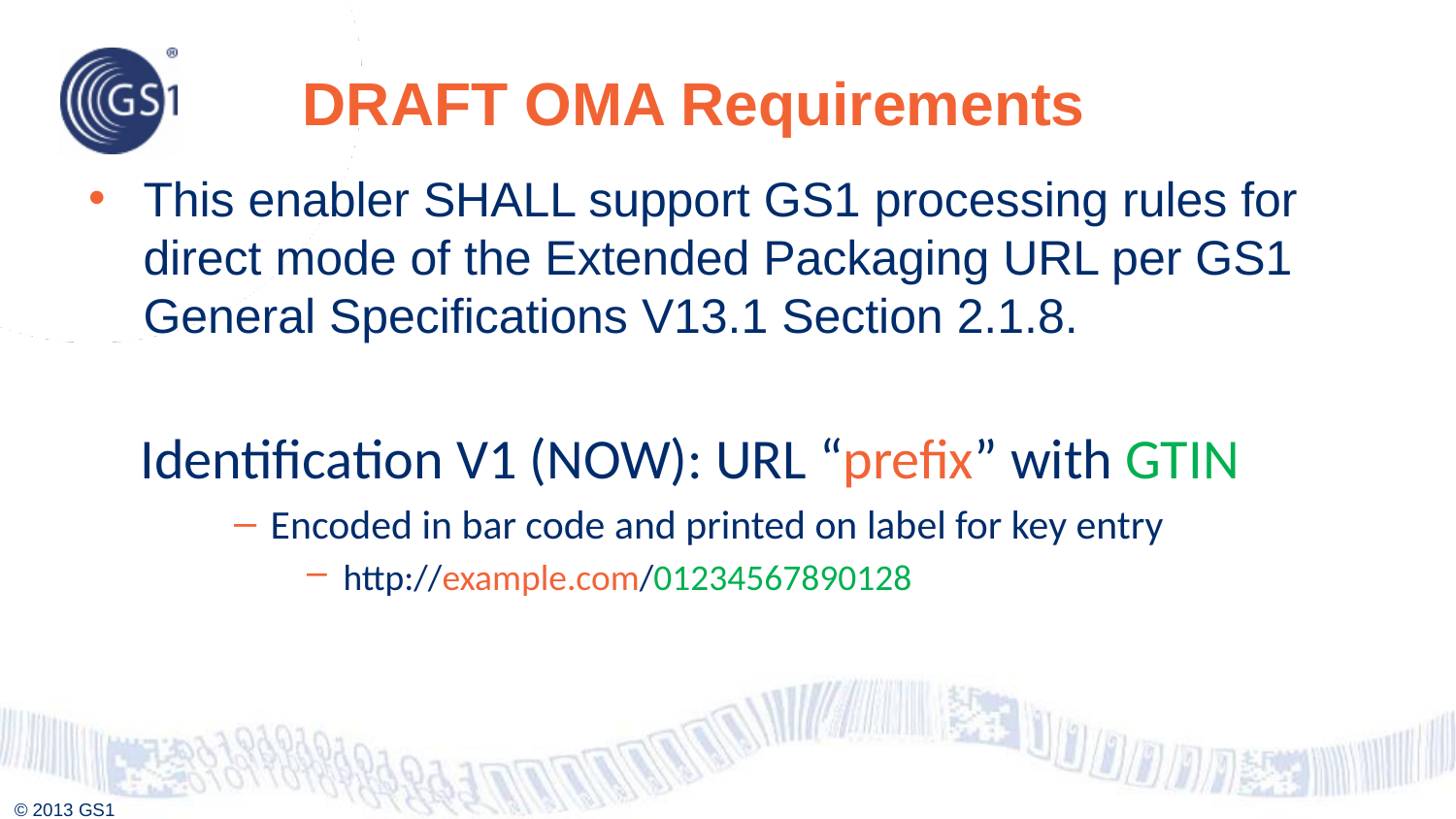

# DRAFT OMA Requirements
This enabler SHALL support GS1 processing rules for direct mode of the Extended Packaging URL per GS1 General Specifications V13.1 Section 2.1.8.

    Identification V1 (NOW): URL “prefix” with GTIN
Encoded in bar code and printed on label for key entry
http://example.com/01234567890128